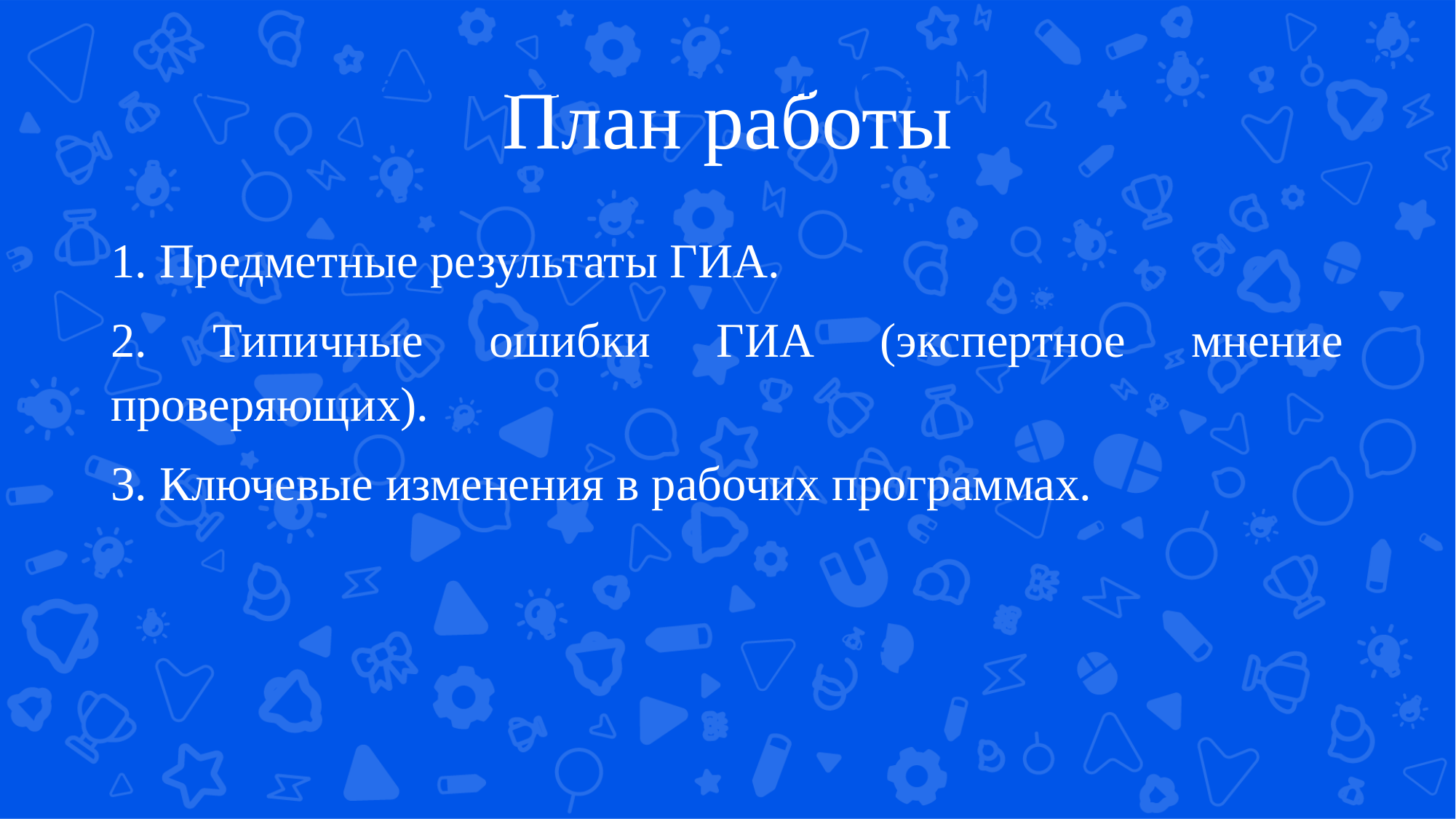

02
# План работы
Средний балл ЕГЭ по истории и обществознанию
1. Предметные результаты ГИА.
2. Типичные ошибки ГИА (экспертное мнение проверяющих).
3. Ключевые изменения в рабочих программах.